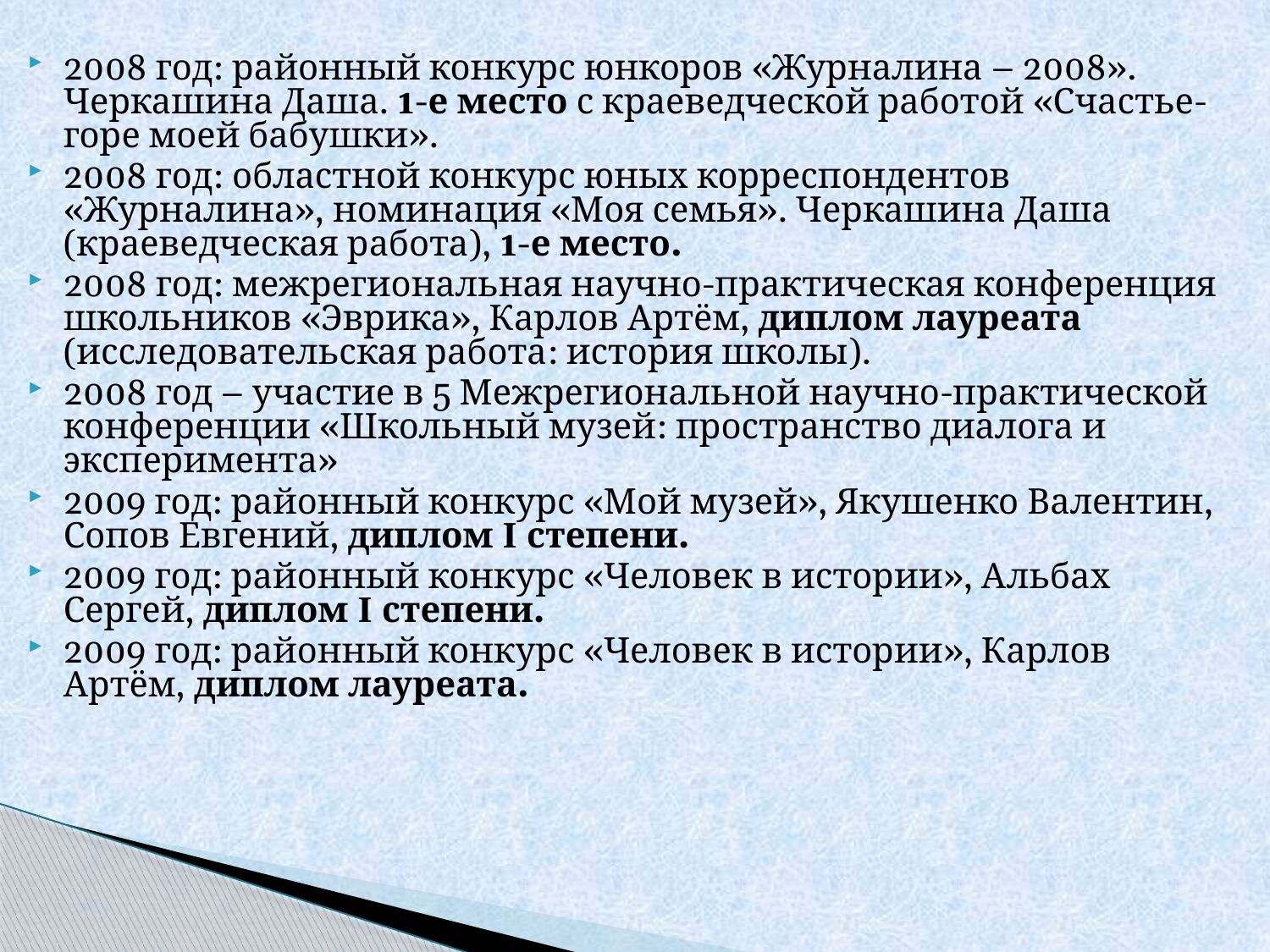

#
2008 год: районный конкурс юнкоров «Журналина – 2008». Черкашина Даша. 1-е место с краеведческой работой «Счастье-горе моей бабушки».
2008 год: областной конкурс юных корреспондентов «Журналина», номинация «Моя семья». Черкашина Даша (краеведческая работа), 1-е место.
2008 год: межрегиональная научно-практическая конференция школьников «Эврика», Карлов Артём, диплом лауреата (исследовательская работа: история школы).
2008 год – участие в 5 Межрегиональной научно-практической конференции «Школьный музей: пространство диалога и эксперимента»
2009 год: районный конкурс «Мой музей», Якушенко Валентин, Сопов Евгений, диплом I степени.
2009 год: районный конкурс «Человек в истории», Альбах Сергей, диплом I степени.
2009 год: районный конкурс «Человек в истории», Карлов Артём, диплом лауреата.